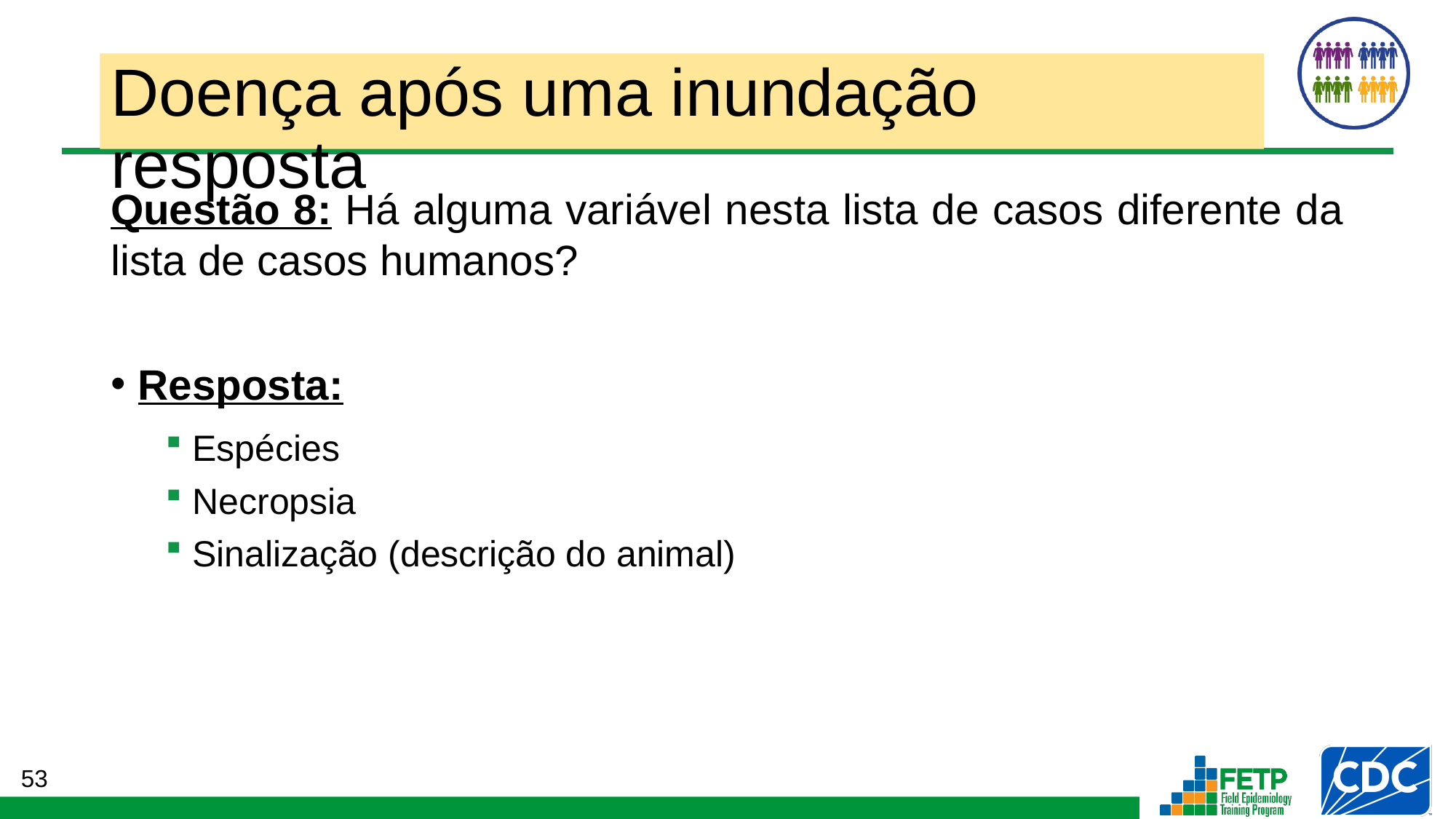

# Doença após uma inundação resposta
Questão 8: Há alguma variável nesta lista de casos diferente da lista de casos humanos?

Resposta:
Espécies
Necropsia
Sinalização (descrição do animal)